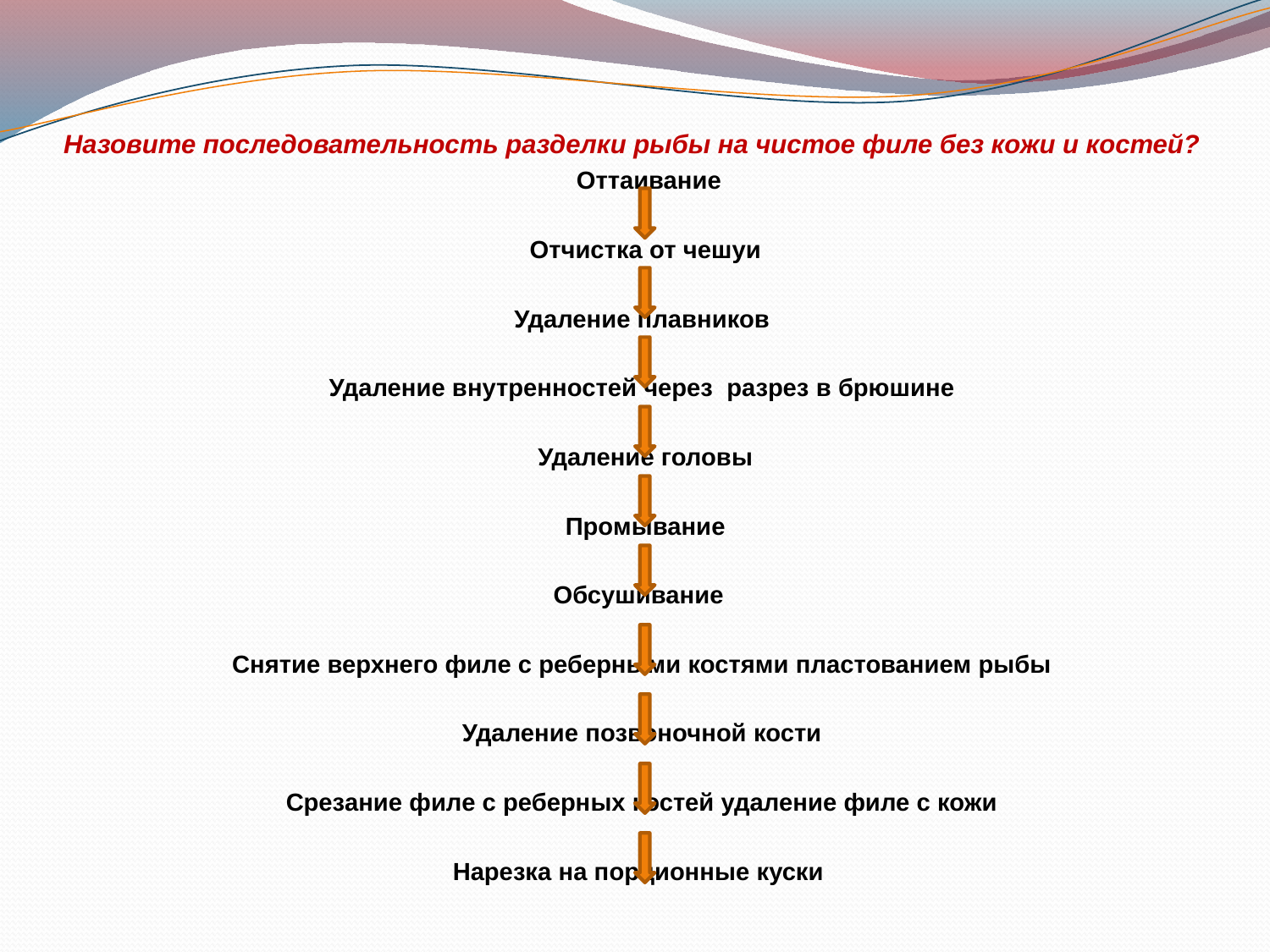

# Назовите последовательность разделки рыбы на чистое филе без кожи и костей?
    Оттаивание

    Отчистка от чешуи

  Удаление плавников

  Удаление внутренностей через  разрез в брюшине

   Удаление головы

   Промывание

  Обсушивание

  Снятие верхнего филе с реберными костями пластованием рыбы

   Удаление позвоночной кости

  Срезание филе с реберных костей удаление филе с кожи

   Нарезка на порционные куски